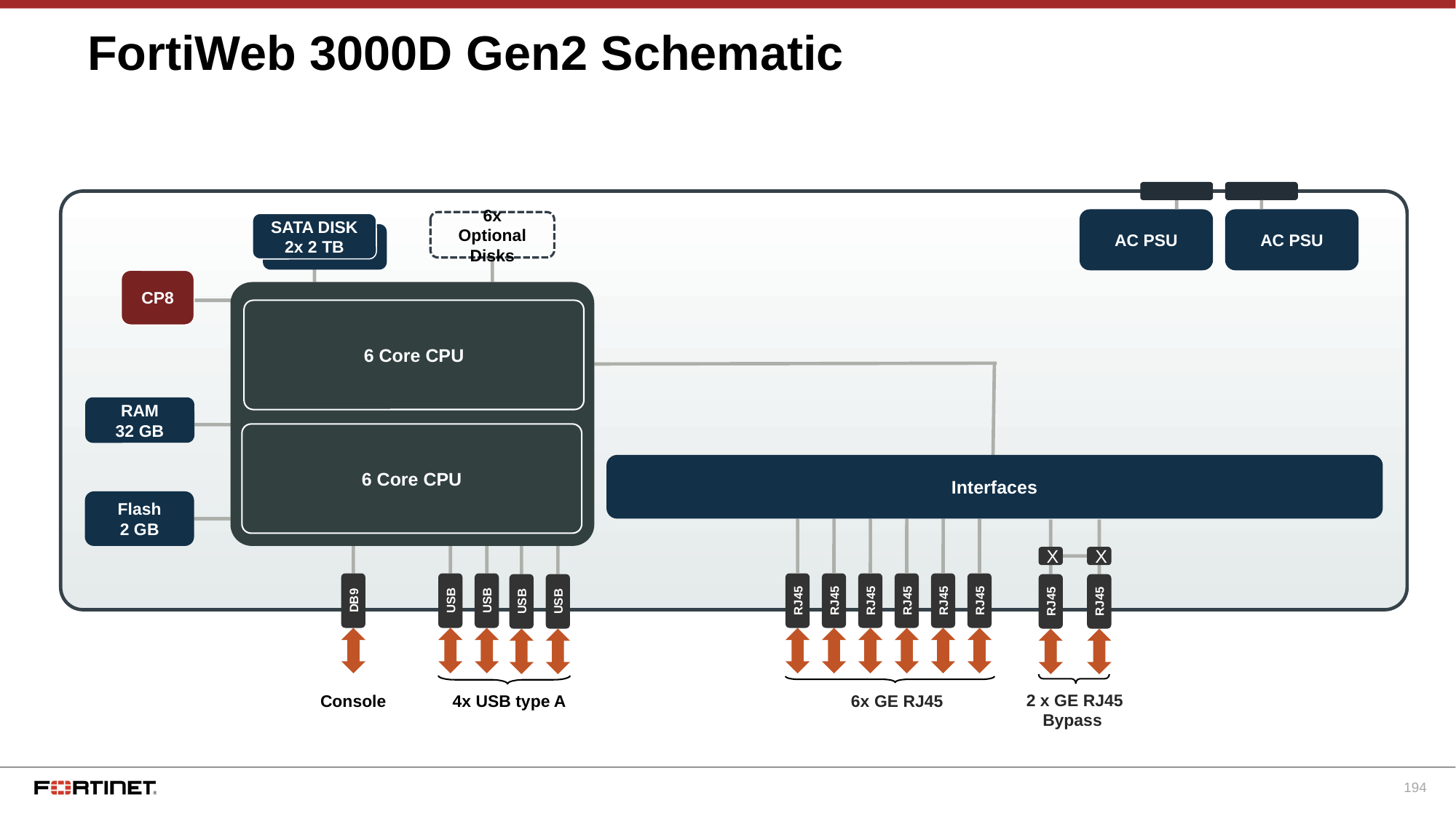

# FortiWeb 3000D Gen2 Schematic

AC PSU
AC PSU
6x Optional Disks
SATA DISK
2x 2 TB

CP8

6 Core CPU

RAM
32 GB
6 Core CPU

Interfaces
Flash
2 GB
Intel Core i7

X
X

DB9
USB
USB
RJ45
RJ45
RJ45
RJ45
RJ45
RJ45
USB
USB
RJ45
RJ45

 2 x GE RJ45 Bypass
Console
6x GE RJ45
4x USB type A